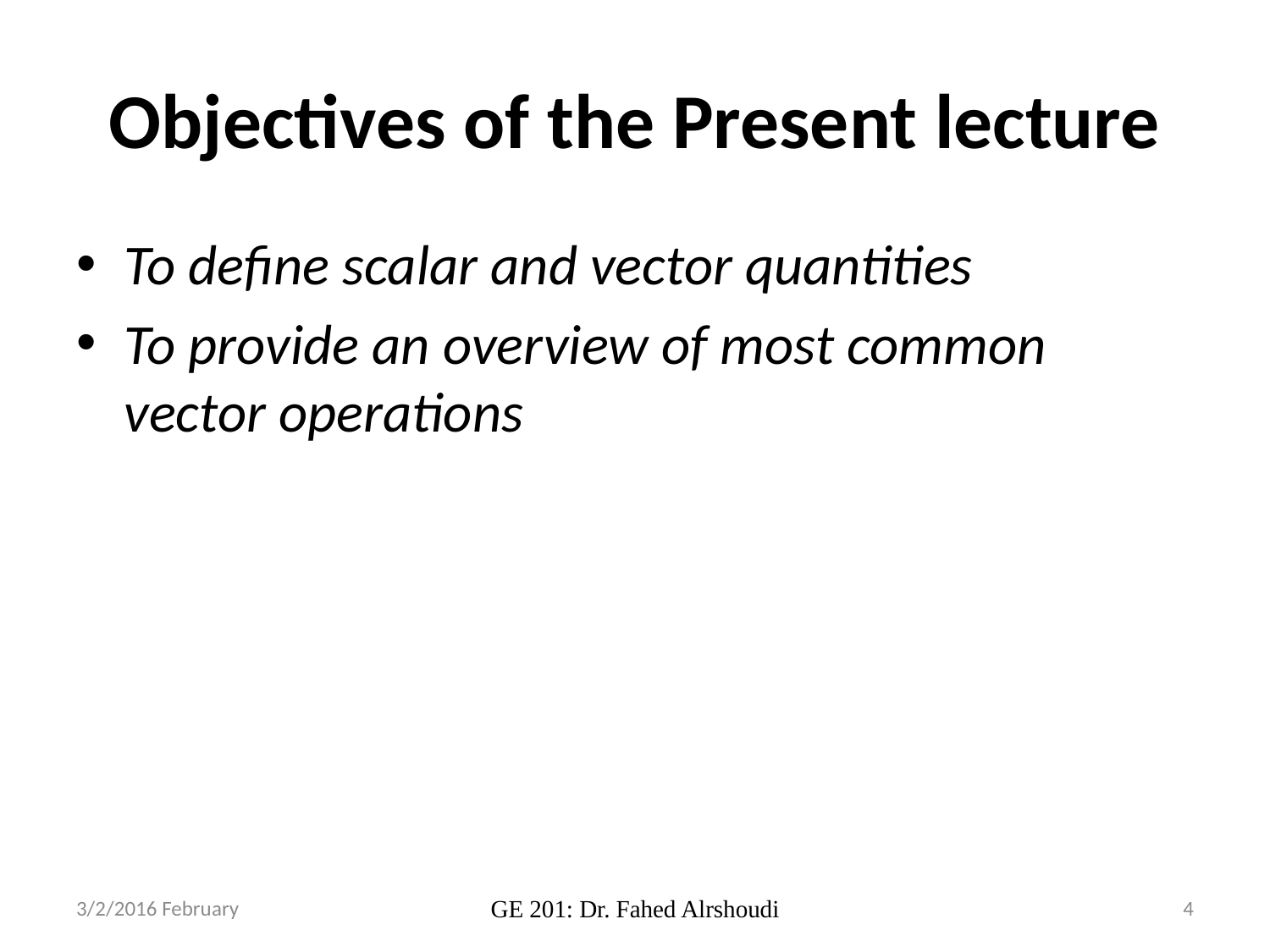

# Objectives of the Present lecture
To define scalar and vector quantities
To provide an overview of most common vector operations
3/2/2016 February
GE 201: Dr. Fahed Alrshoudi
4